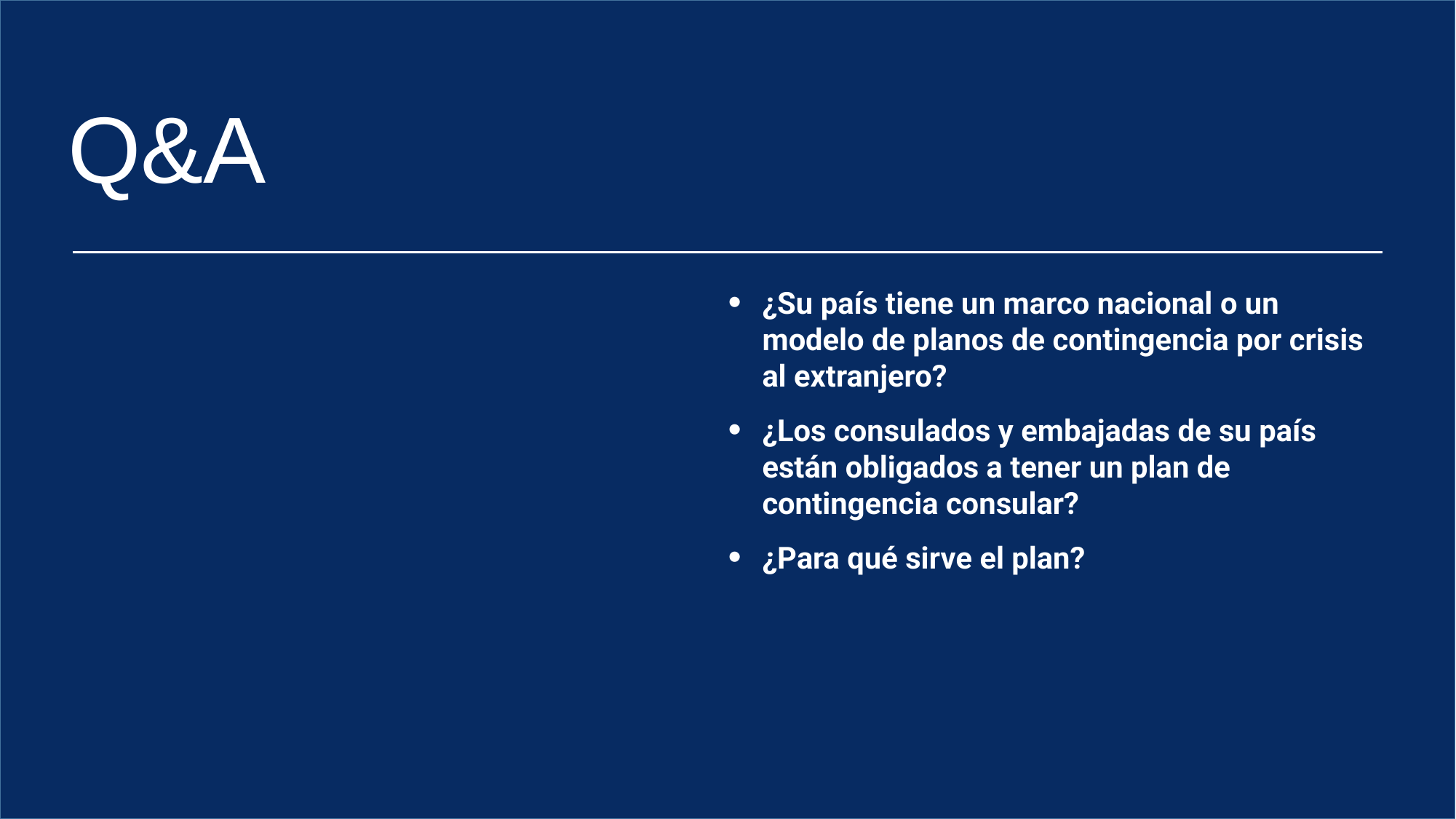

Q&A
¿Su país tiene un marco nacional o un modelo de planos de contingencia por crisis al extranjero?
¿Los consulados y embajadas de su país están obligados a tener un plan de contingencia consular?
¿Para qué sirve el plan?